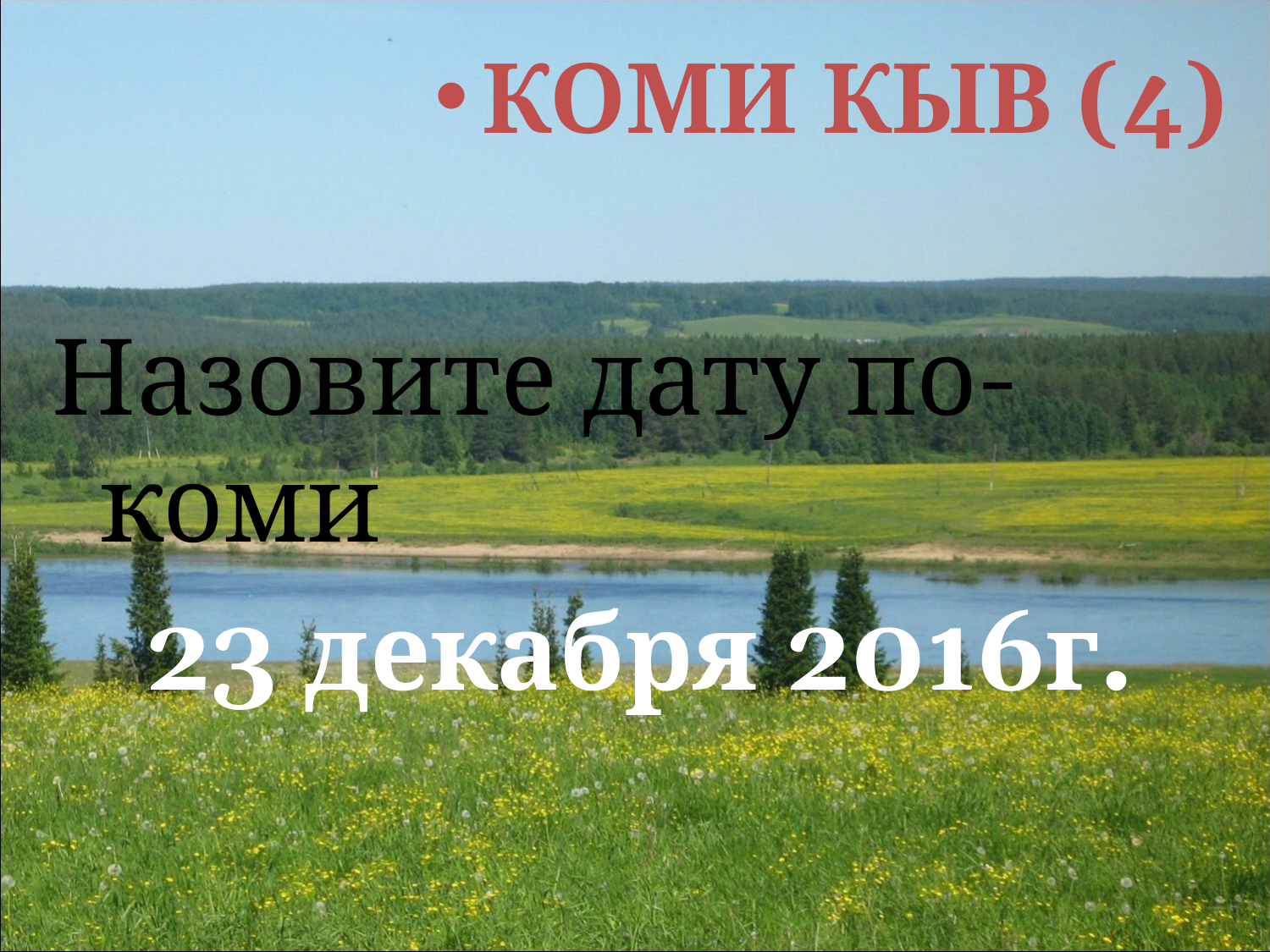

КОМИ КЫВ (4)

Назовите дату по-коми
23 декабря 2016г.